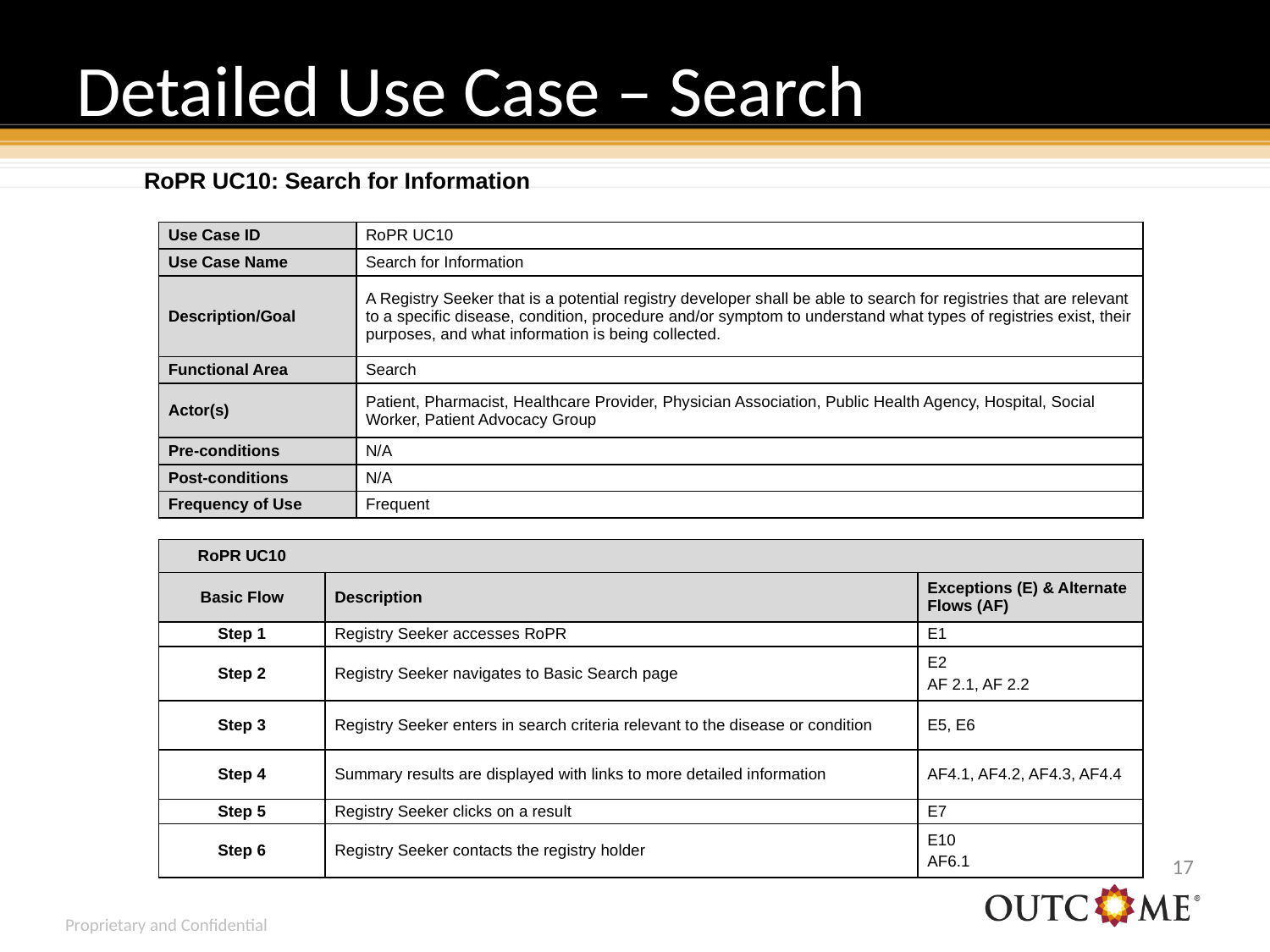

# Detailed Use Case – Search
RoPR UC10: Search for Information

| Use Case ID | RoPR UC10 |
| --- | --- |
| Use Case Name | Search for Information |
| Description/Goal | A Registry Seeker that is a potential registry developer shall be able to search for registries that are relevant to a specific disease, condition, procedure and/or symptom to understand what types of registries exist, their purposes, and what information is being collected. |
| Functional Area | Search |
| Actor(s) | Patient, Pharmacist, Healthcare Provider, Physician Association, Public Health Agency, Hospital, Social Worker, Patient Advocacy Group |
| Pre-conditions | N/A |
| Post-conditions | N/A |
| Frequency of Use | Frequent |
| RoPR UC10 |  |  |
| --- | --- | --- |
| Basic Flow | Description | Exceptions (E) & Alternate Flows (AF) |
| Step 1 | Registry Seeker accesses RoPR | E1 |
| Step 2 | Registry Seeker navigates to Basic Search page | E2 AF 2.1, AF 2.2 |
| Step 3 | Registry Seeker enters in search criteria relevant to the disease or condition | E5, E6 |
| Step 4 | Summary results are displayed with links to more detailed information | AF4.1, AF4.2, AF4.3, AF4.4 |
| Step 5 | Registry Seeker clicks on a result | E7 |
| Step 6 | Registry Seeker contacts the registry holder | E10 AF6.1 |
17